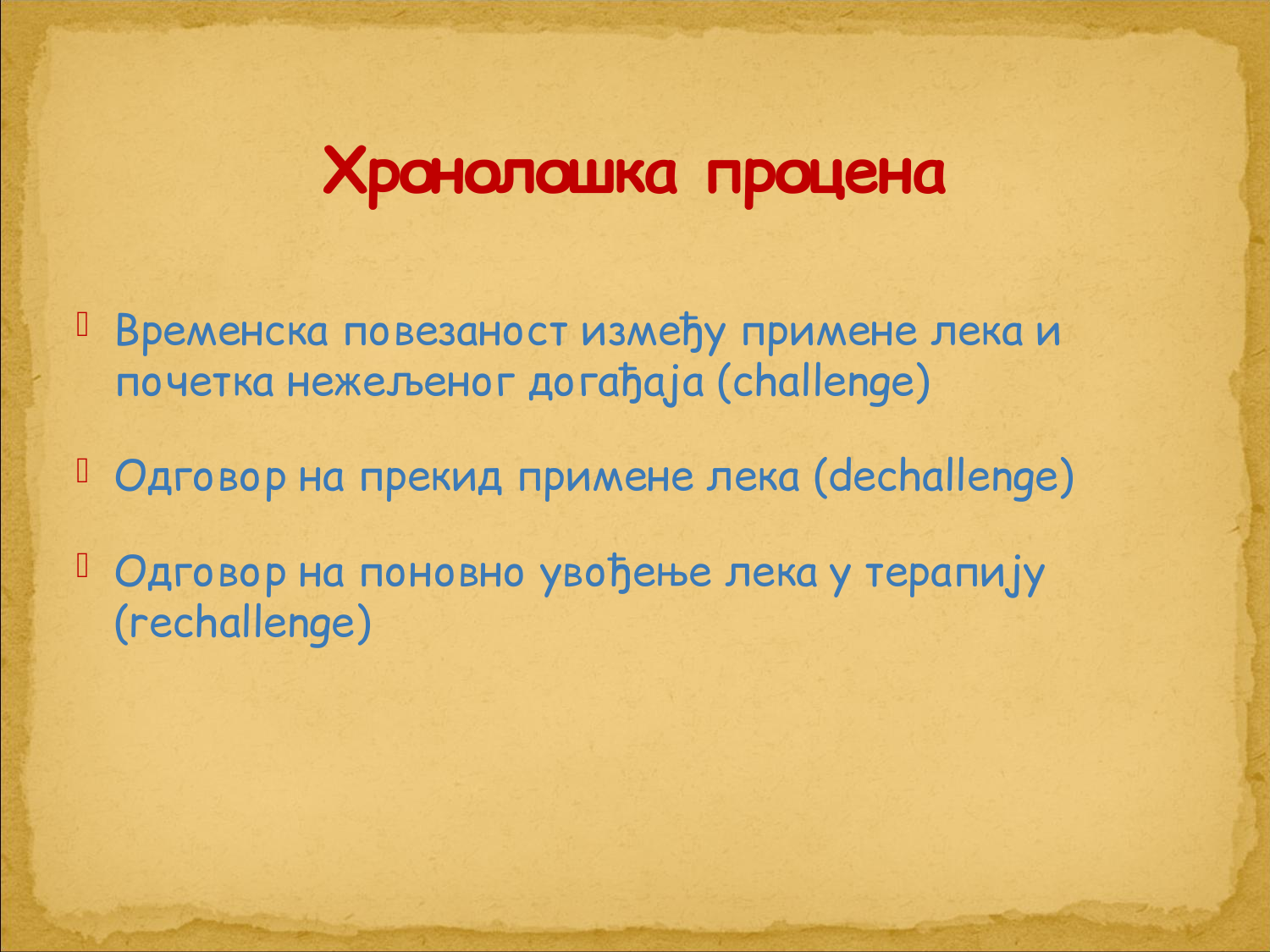

# Хронолошка процена
Временска повезаност између примене лека и почетка нежељеног догађаја (challenge)

Одговор на прекид примене лека (dechallenge)

Одговор на поновно увођење лека у терапију (rechallenge)